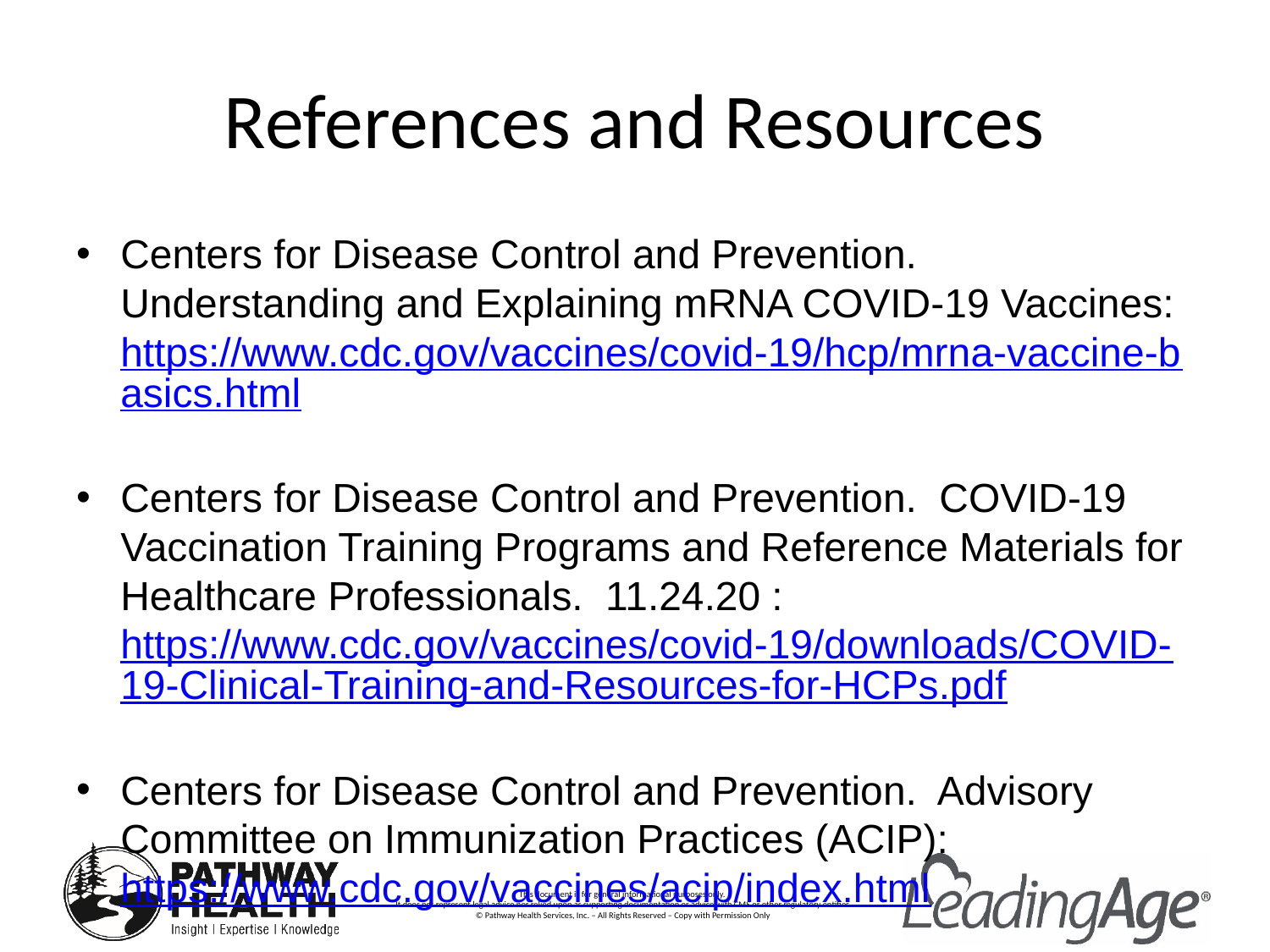

# References and Resources
Centers for Disease Control and Prevention.  Understanding and Explaining mRNA COVID-19 Vaccines:  https://www.cdc.gov/vaccines/covid-19/hcp/mrna-vaccine-basics.html
Centers for Disease Control and Prevention.  COVID-19 Vaccination Training Programs and Reference Materials for Healthcare Professionals.  11.24.20 :  https://www.cdc.gov/vaccines/covid-19/downloads/COVID-19-Clinical-Training-and-Resources-for-HCPs.pdf
Centers for Disease Control and Prevention.  Advisory Committee on Immunization Practices (ACIP):  https://www.cdc.gov/vaccines/acip/index.html